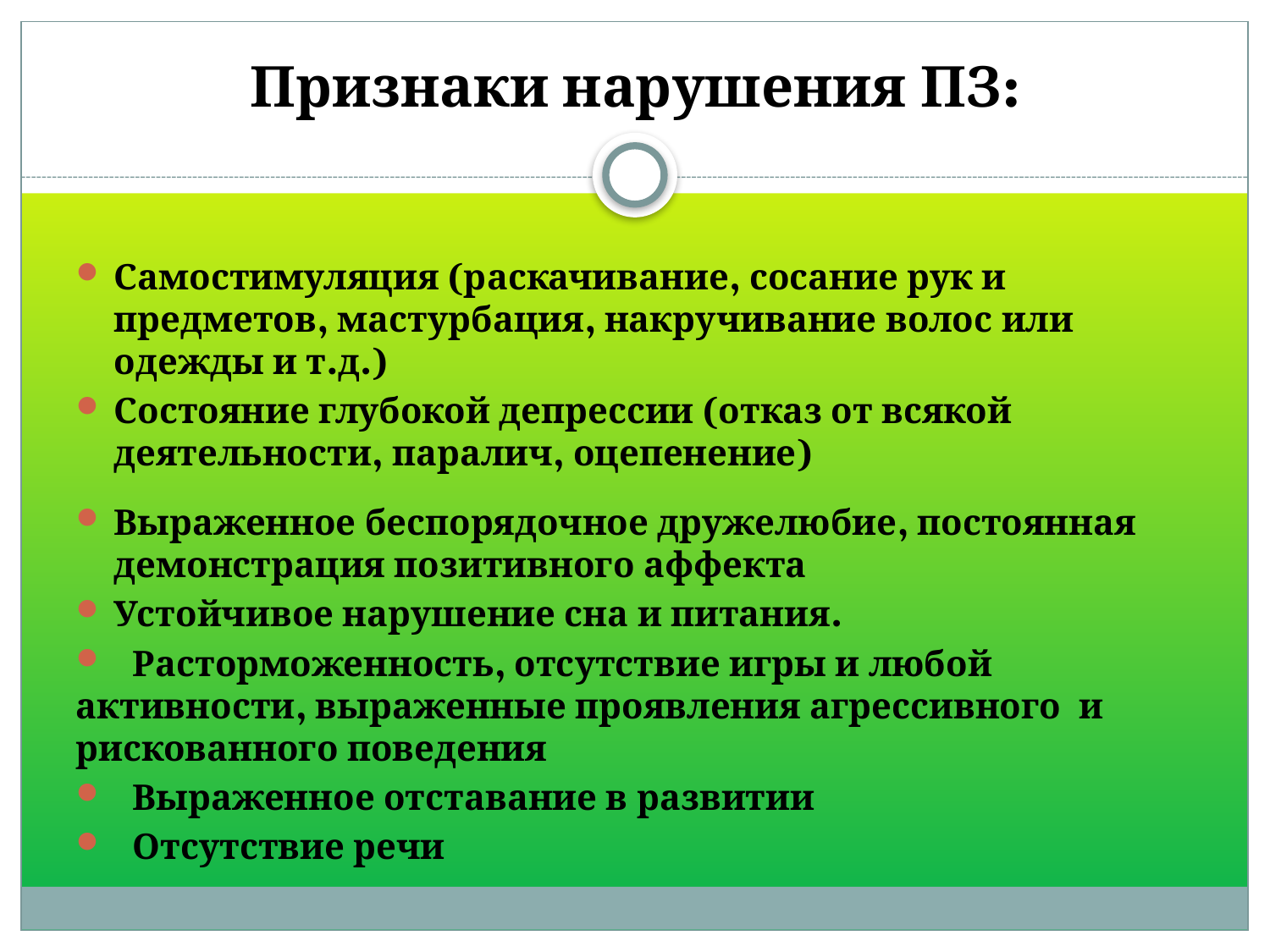

# Признаки нарушения ПЗ:

Самостимуляция (раскачивание, сосание рук и предметов, мастурбация, накручивание волос или одежды и т.д.)
Состояние глубокой депрессии (отказ от всякой деятельности, паралич, оцепенение)

Выраженное беспорядочное дружелюбие, постоянная демонстрация позитивного аффекта
Устойчивое нарушение сна и питания.
   Расторможенность, отсутствие игры и любой активности, выраженные проявления агрессивного  и рискованного поведения
   Выраженное отставание в развитии
   Отсутствие речи